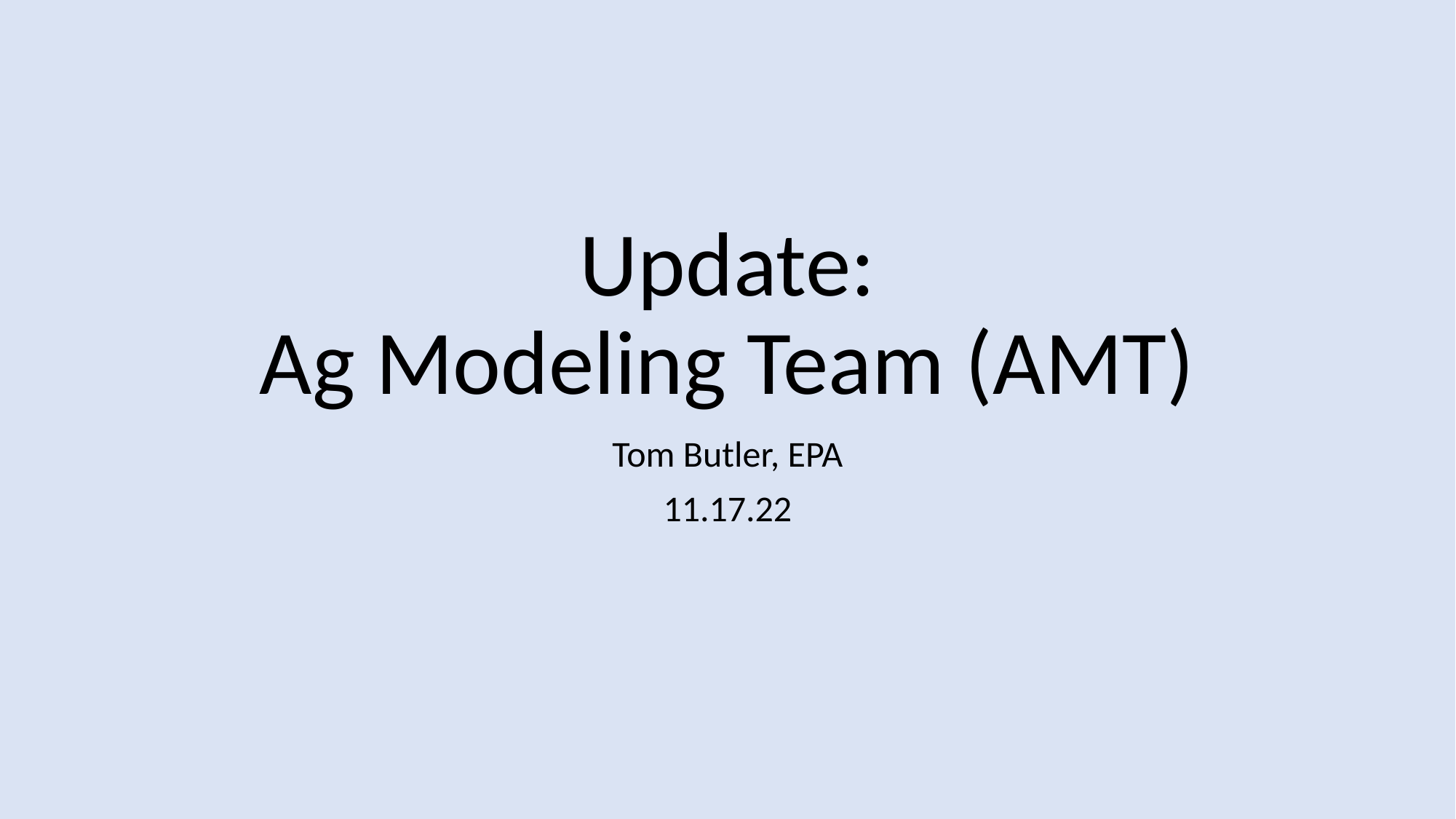

# Update: Ag Modeling Team (AMT)
Tom Butler, EPA
11.17.22